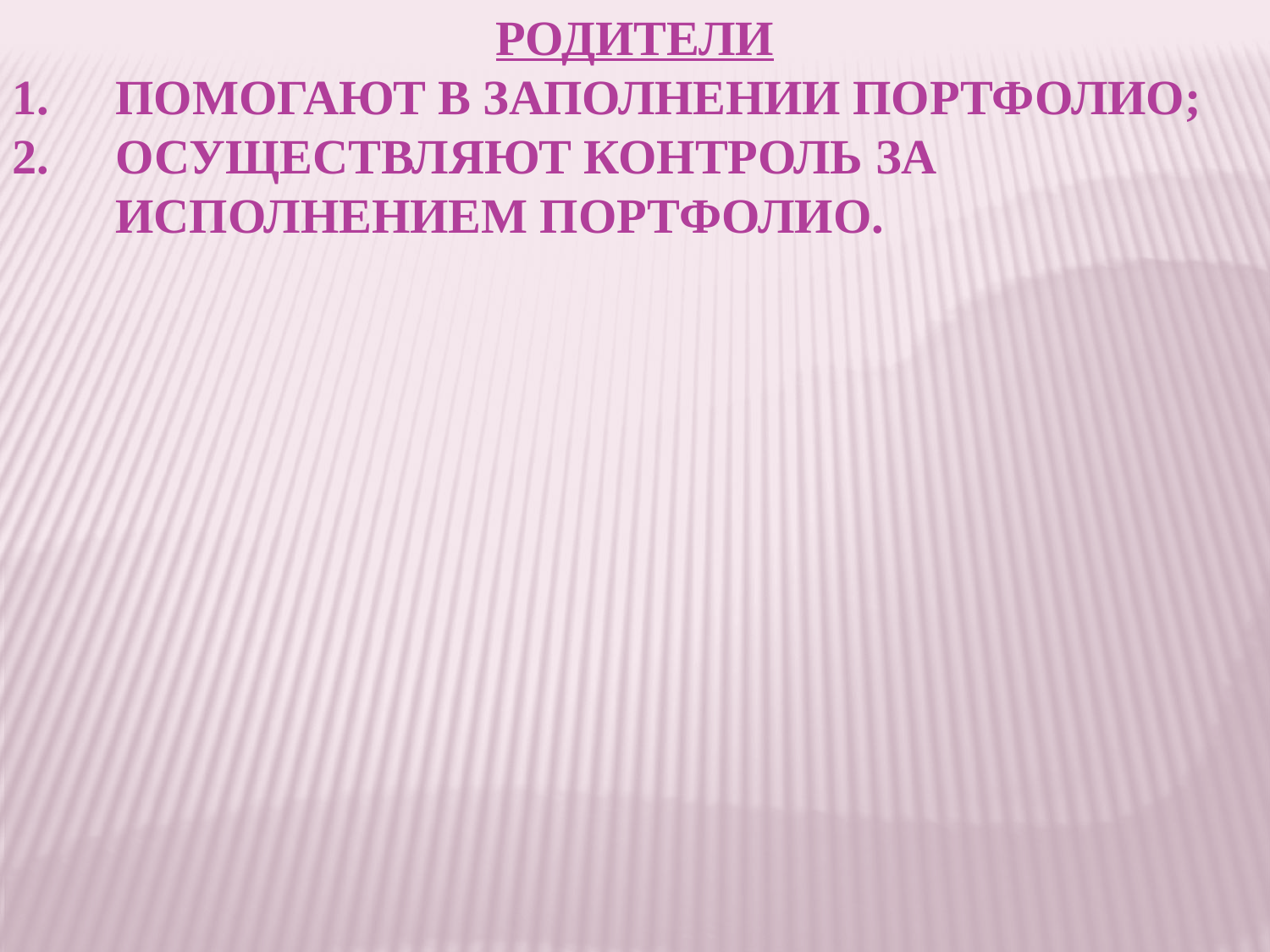

Родители
Помогают в заполнении портфолио;
Осуществляют контроль за исполнением портфолио.